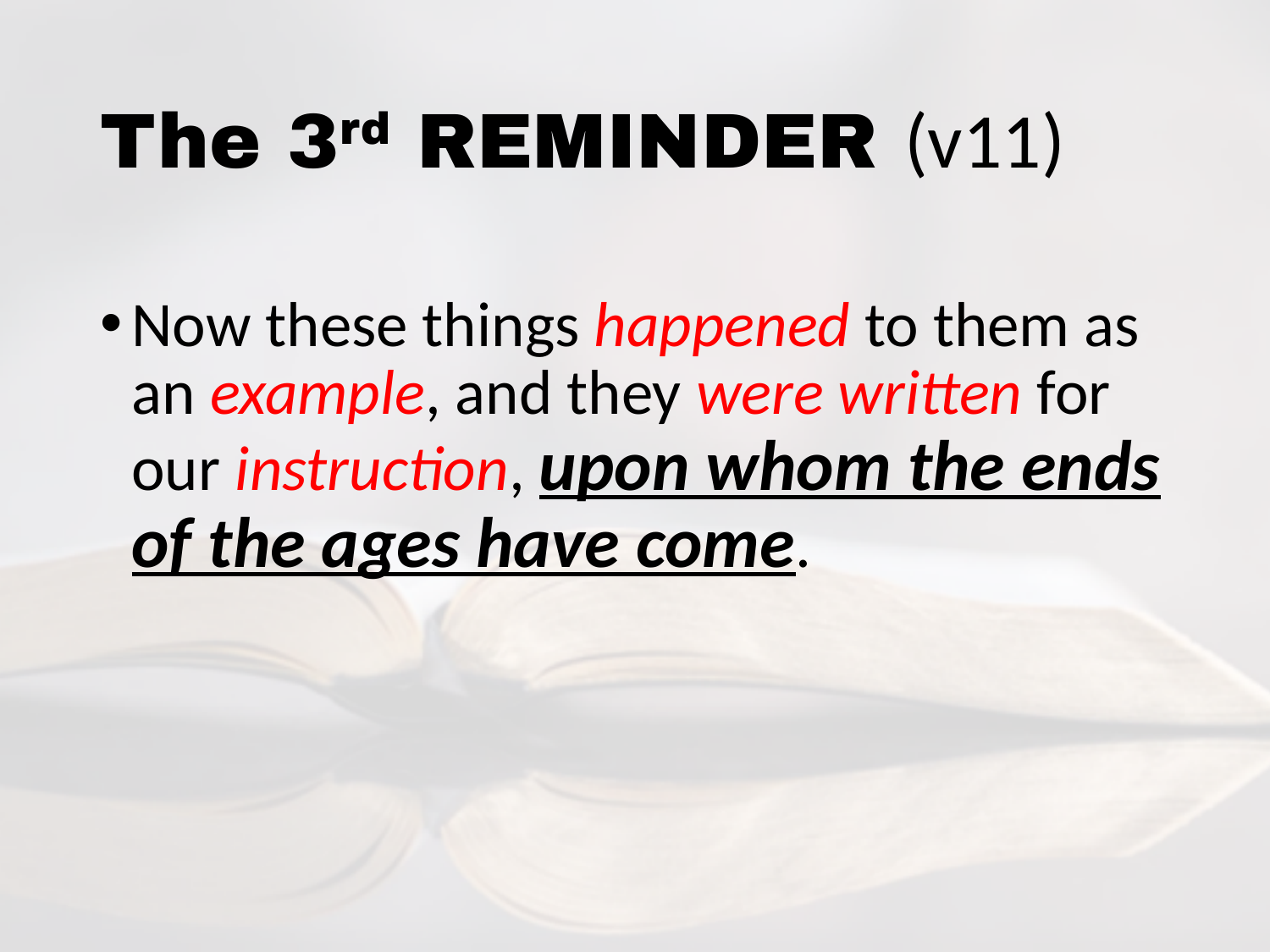

# The 3rd REMINDER (v11)
Now these things happened to them as an example, and they were written for our instruction, upon whom the ends of the ages have come.